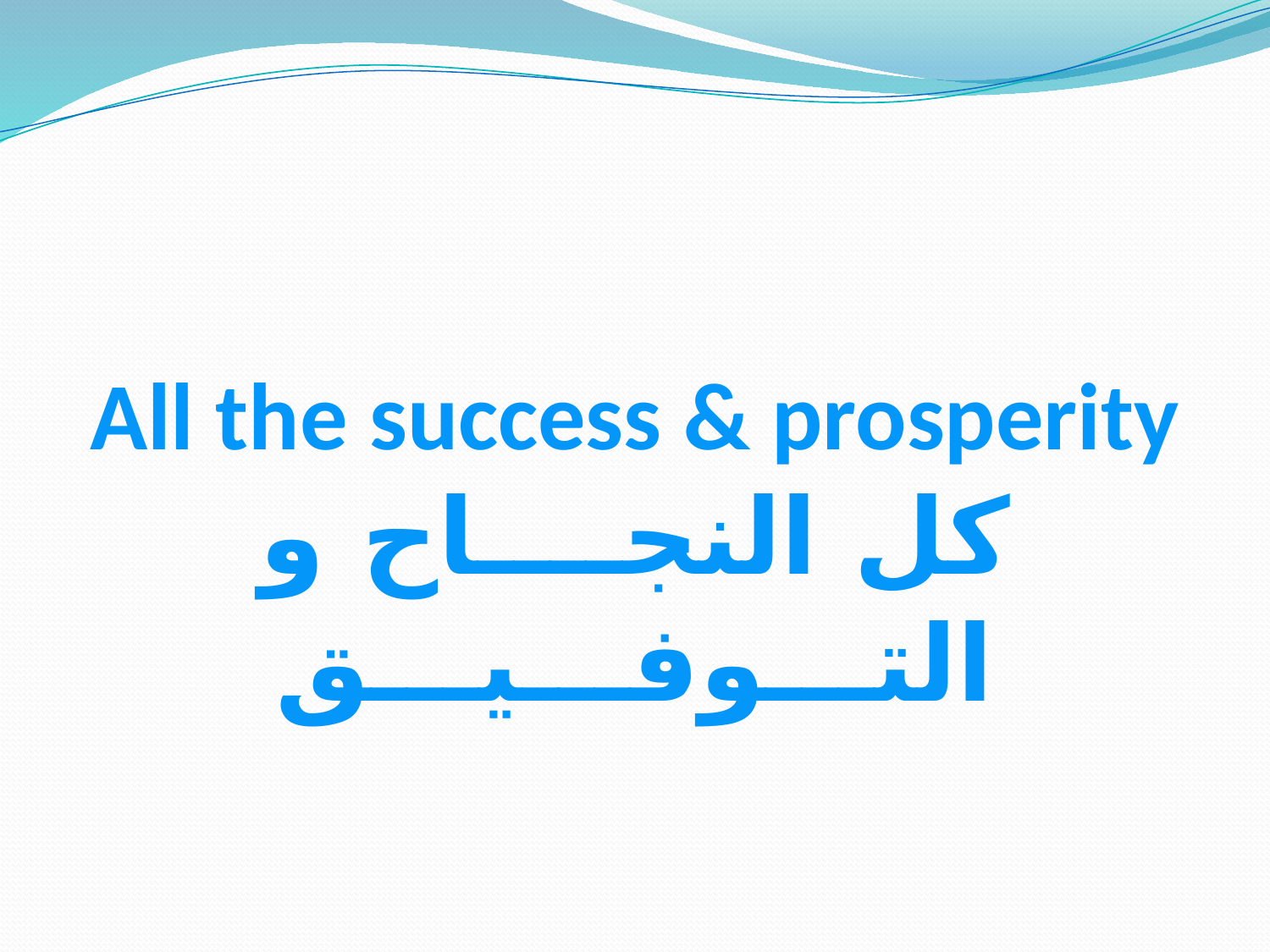

All the success & prosperity
كل النجــــاح و التـــوفـــيـــق